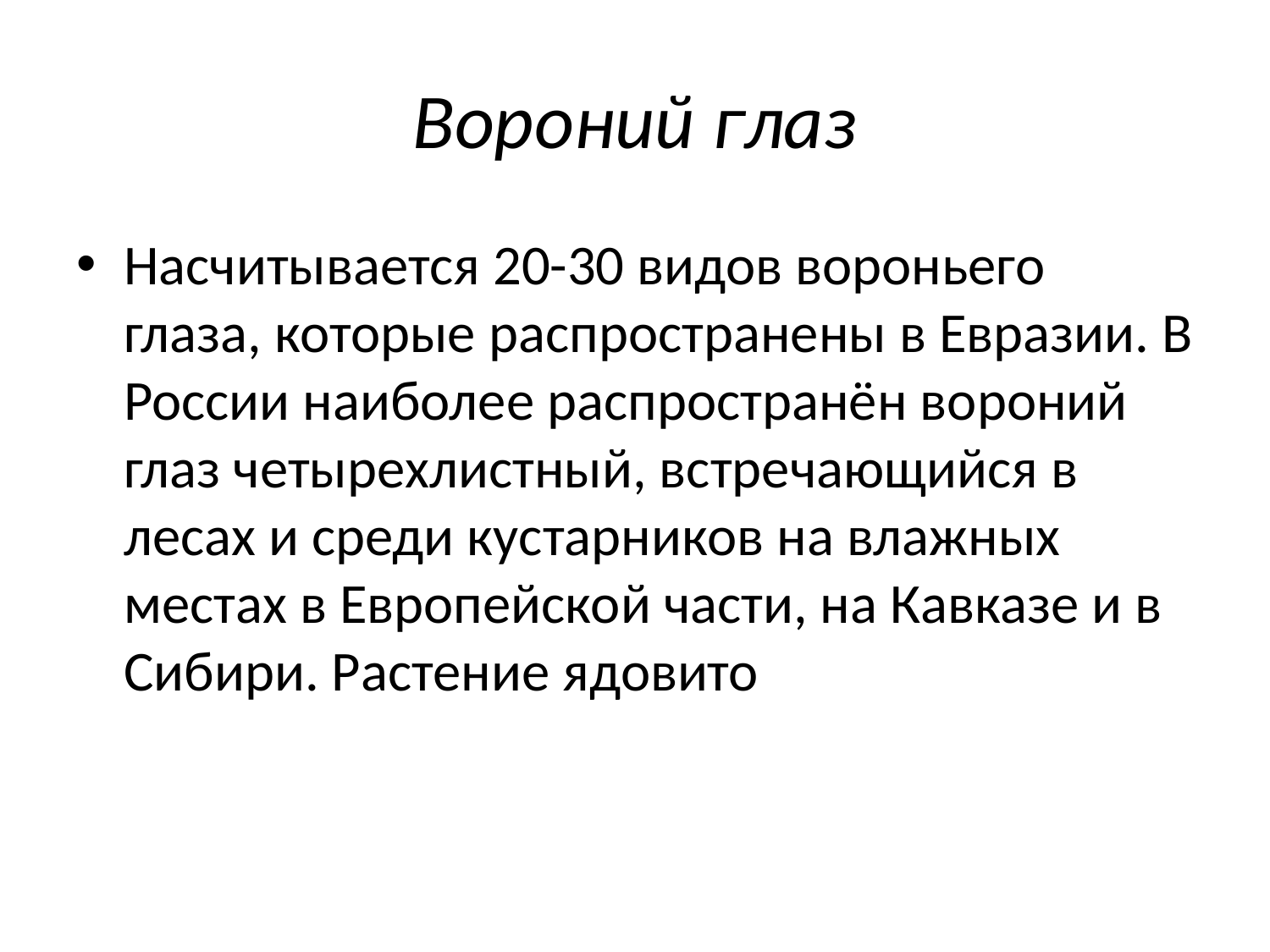

# Вороний глаз
Насчитывается 20-30 видов вороньего глаза, которые распространены в Евразии. В России наиболее распространён вороний глаз четырехлистный, встречающийся в лесах и среди кустарников на влажных местах в Европейской части, на Кавказе и в Сибири. Растение ядовито